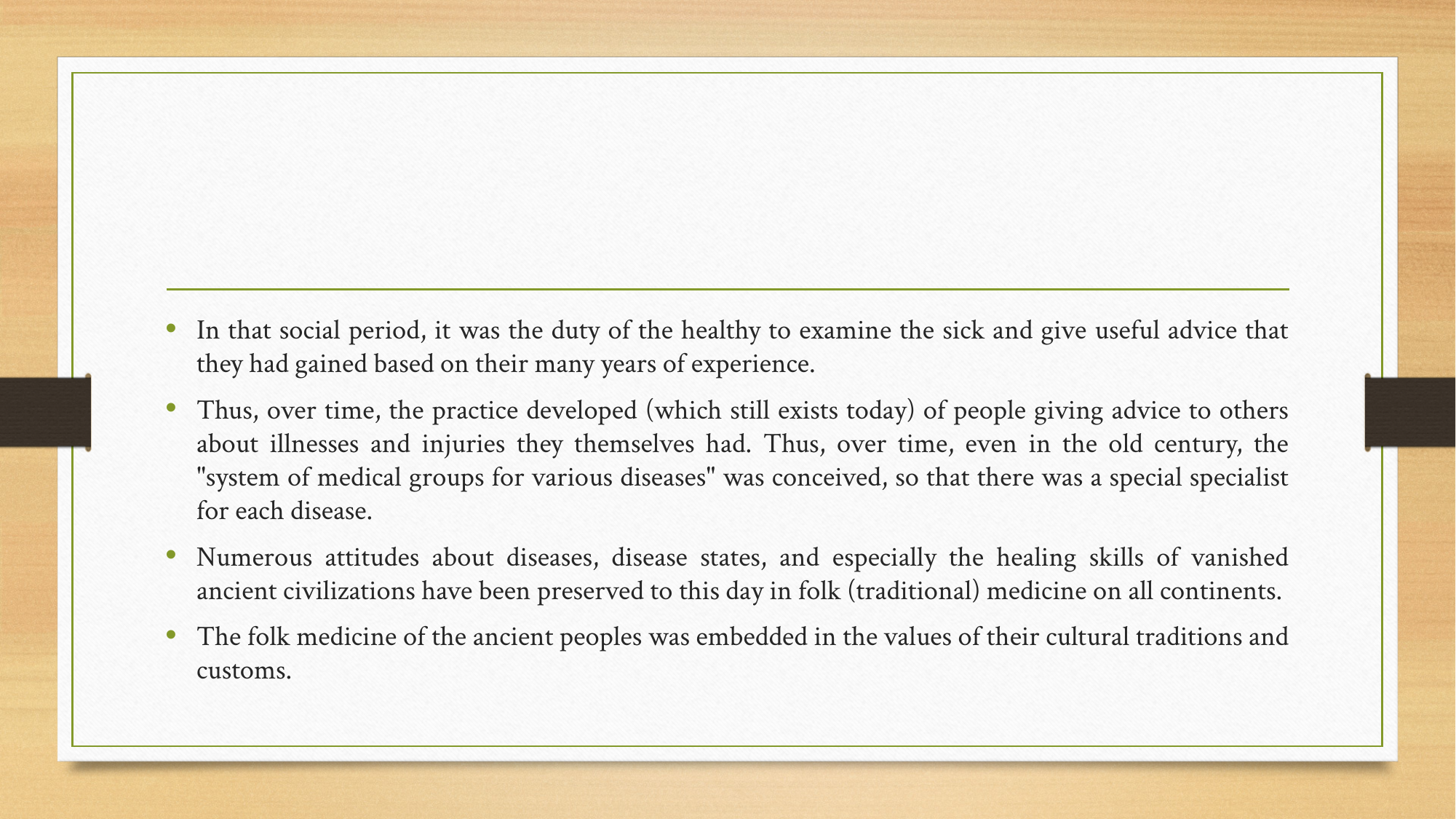

In that social period, it was the duty of the healthy to examine the sick and give useful advice that they had gained based on their many years of experience.
Thus, over time, the practice developed (which still exists today) of people giving advice to others about illnesses and injuries they themselves had. Thus, over time, even in the old century, the "system of medical groups for various diseases" was conceived, so that there was a special specialist for each disease.
Numerous attitudes about diseases, disease states, and especially the healing skills of vanished ancient civilizations have been preserved to this day in folk (traditional) medicine on all continents.
The folk medicine of the ancient peoples was embedded in the values of their cultural traditions and customs.